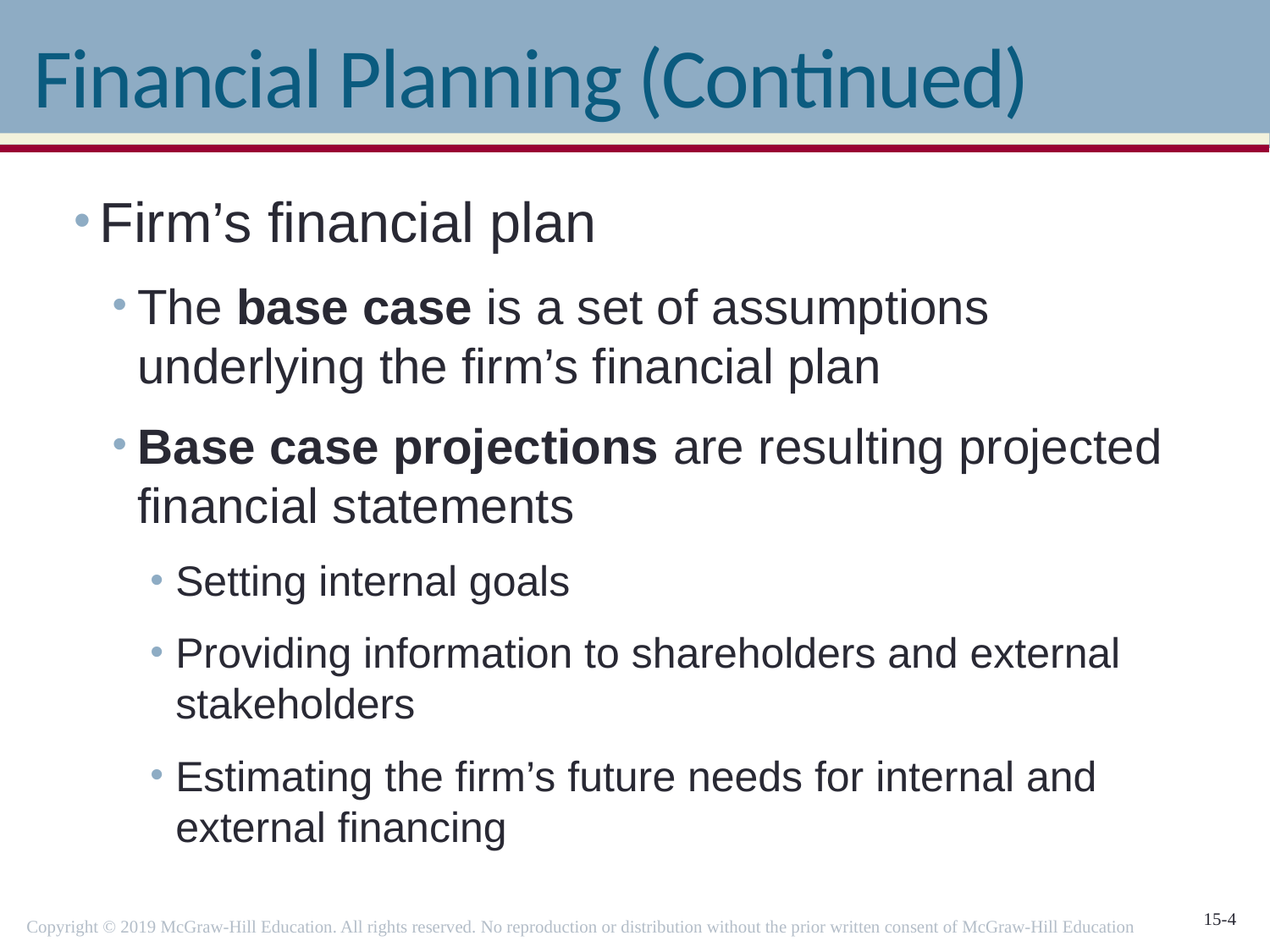

# Financial Planning (Continued)
Firm’s financial plan
The base case is a set of assumptions underlying the firm’s financial plan
Base case projections are resulting projected financial statements
Setting internal goals
Providing information to shareholders and external stakeholders
Estimating the firm’s future needs for internal and external financing
Copyright © 2019 McGraw-Hill Education. All rights reserved. No reproduction or distribution without the prior written consent of McGraw-Hill Education